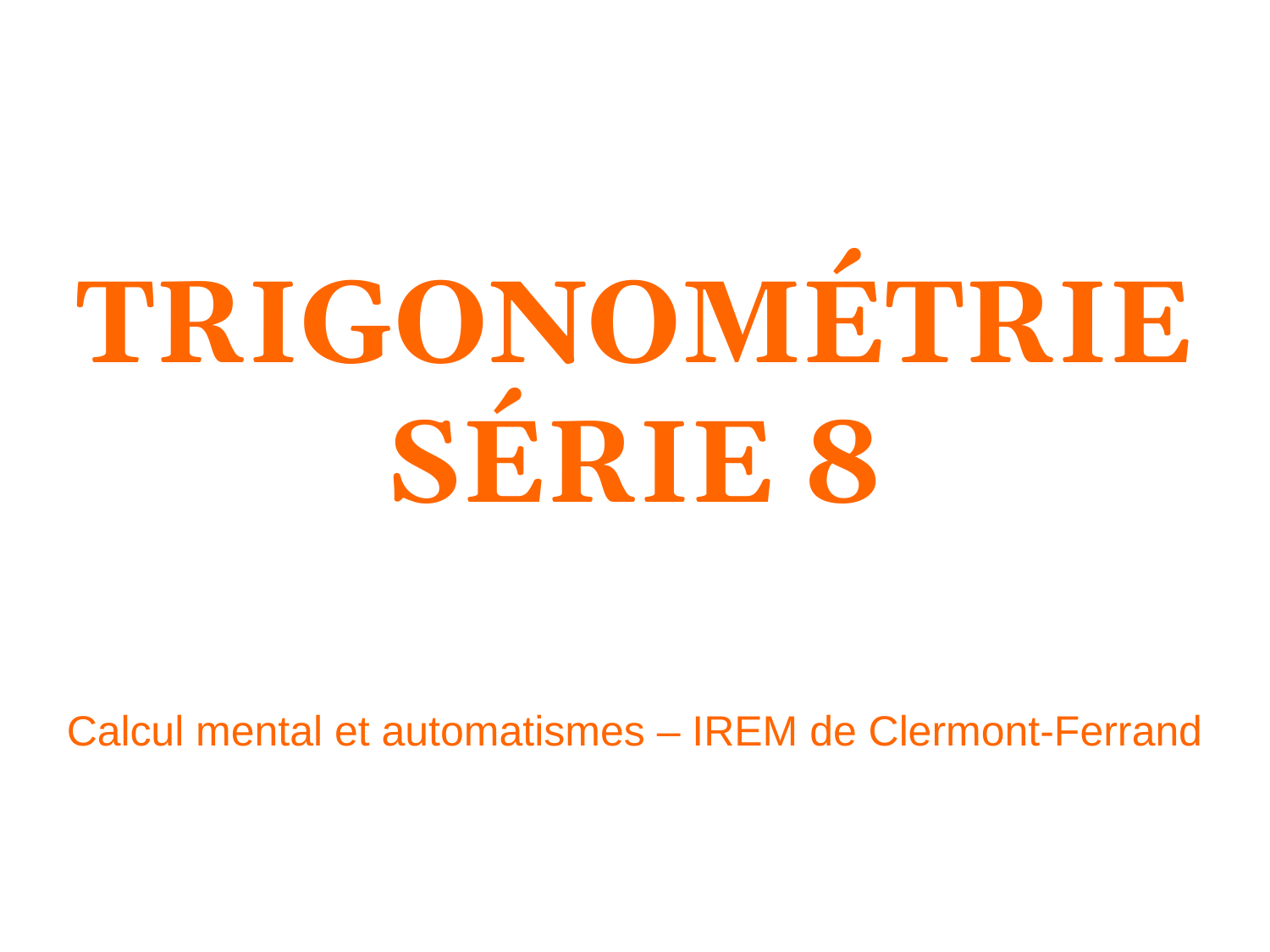

# Trigonométrie Série 8
Calcul mental et automatismes – IREM de Clermont-Ferrand